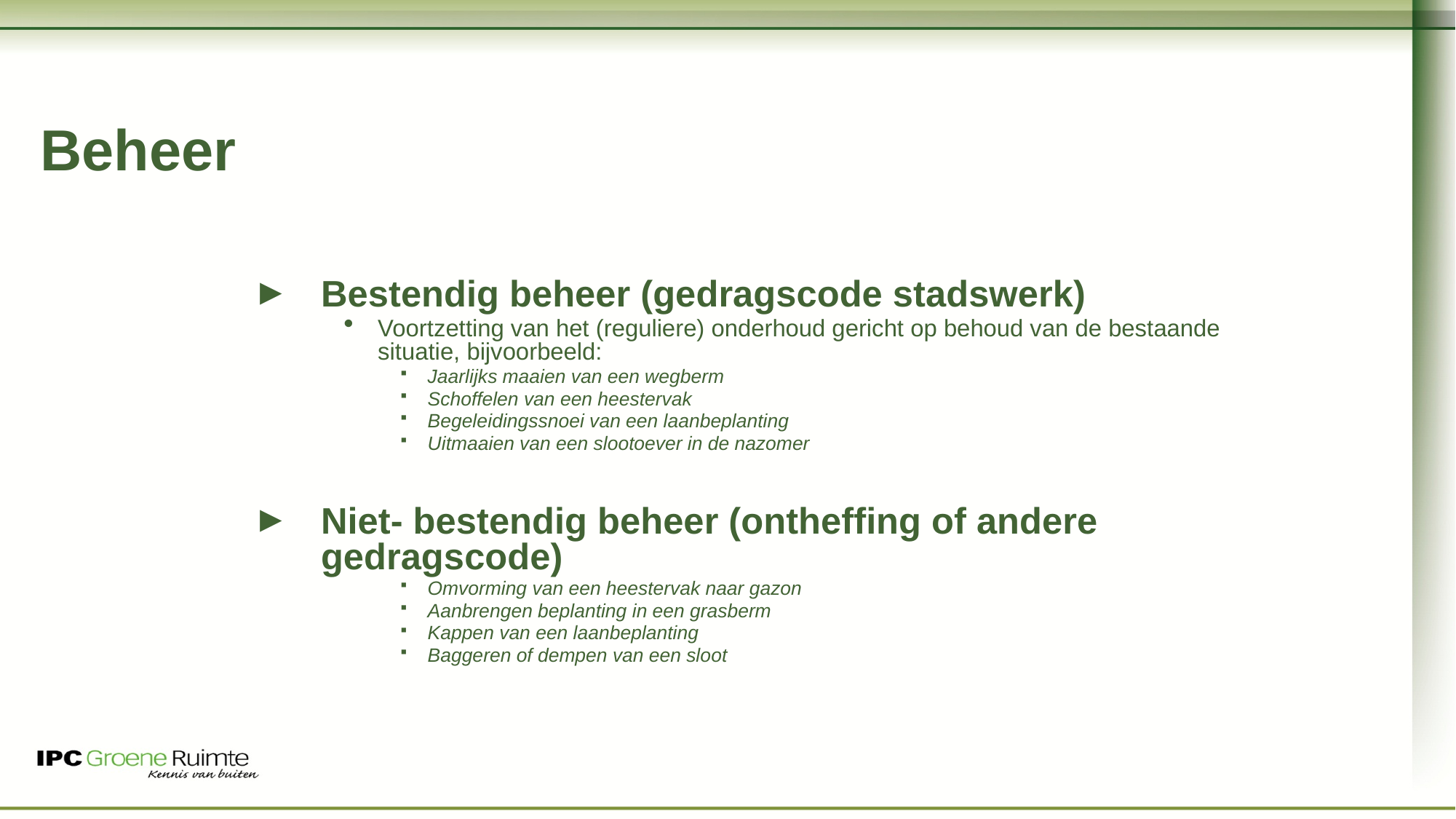

# Beheer
Bestendig beheer (gedragscode stadswerk)
Voortzetting van het (reguliere) onderhoud gericht op behoud van de bestaande situatie, bijvoorbeeld:
Jaarlijks maaien van een wegberm
Schoffelen van een heestervak
Begeleidingssnoei van een laanbeplanting
Uitmaaien van een slootoever in de nazomer

Niet- bestendig beheer (ontheffing of andere gedragscode)
Omvorming van een heestervak naar gazon
Aanbrengen beplanting in een grasberm
Kappen van een laanbeplanting
Baggeren of dempen van een sloot